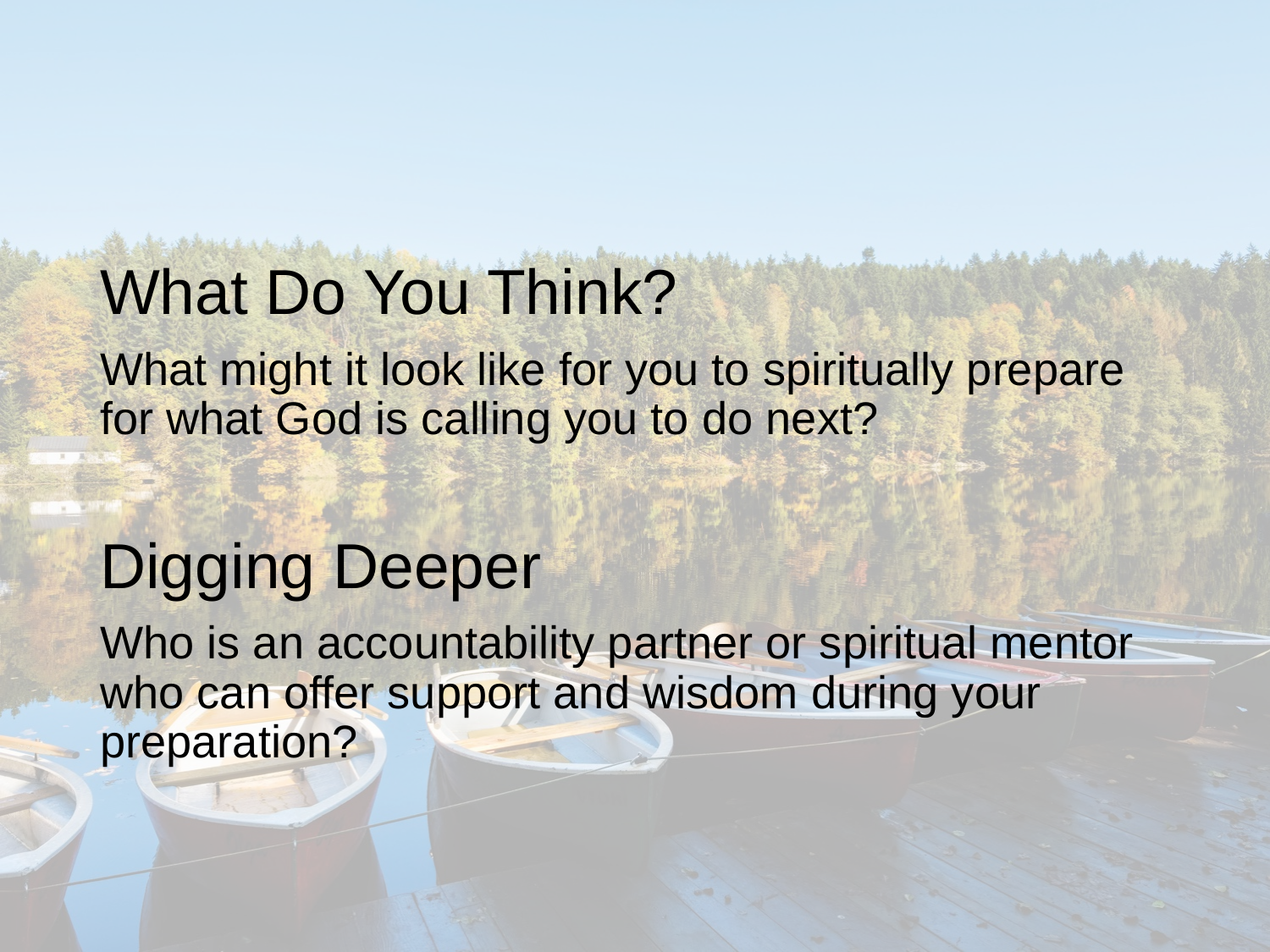

What Do You Think?
What might it look like for you to spiritually prepare for what God is calling you to do next?

Digging Deeper
Who is an accountability partner or spiritual mentor who can offer support and wisdom during your preparation?